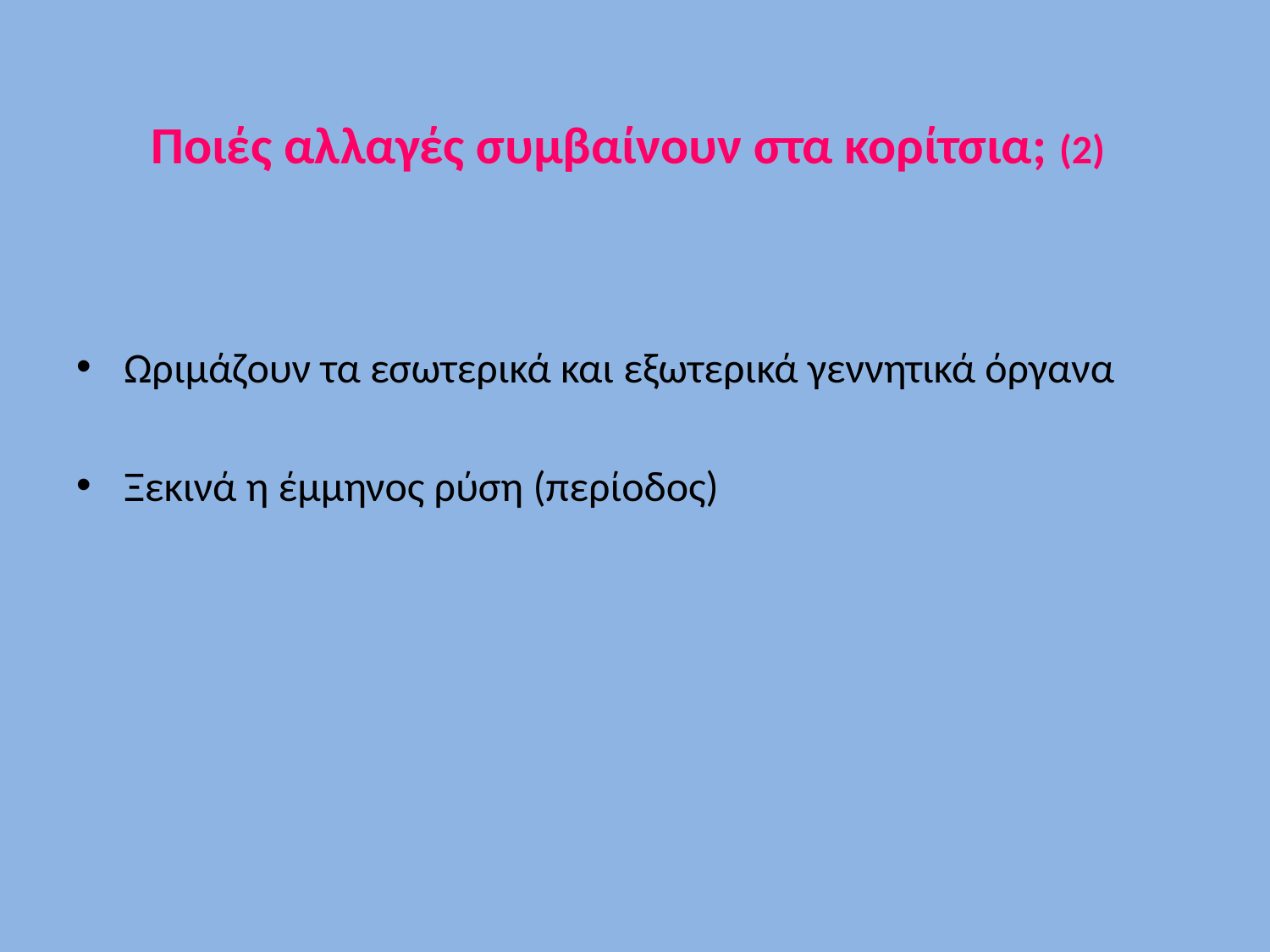

Ποιές αλλαγές συμβαίνουν στα κορίτσια; (2)

Ωριμάζουν τα εσωτερικά και εξωτερικά γεννητικά όργανα

Ξεκινά η έμμηνος ρύση (περίοδος)